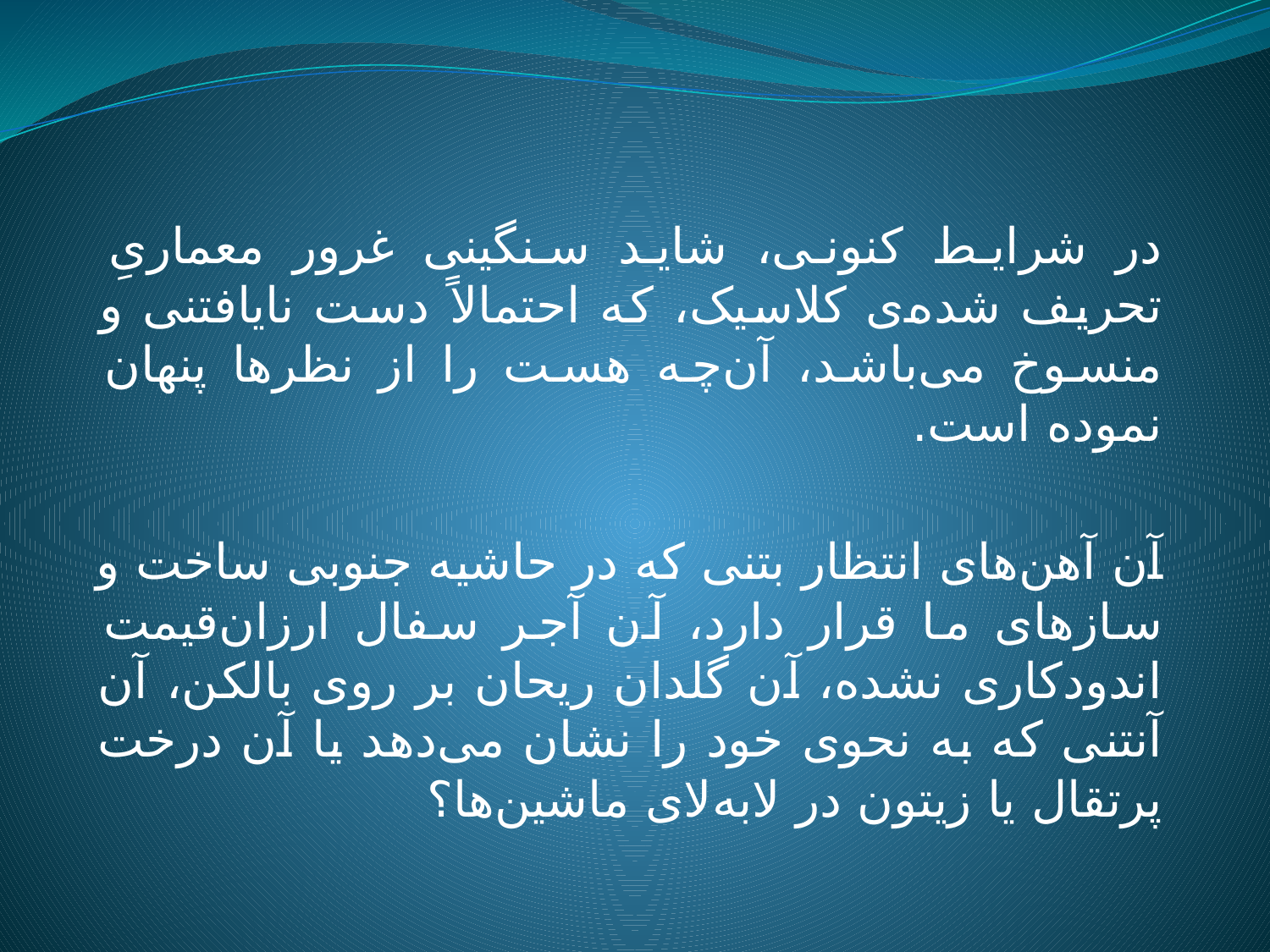

در شرایط کنونی، شاید سنگینی غرور معماریِ تحریف شده‌ی کلاسیک، که احتمالاً دست نایافتنی و منسوخ می‌باشد، آن‌چه هست را از نظرها پنهان نموده است.

آن آهن‌های انتظار بتنی که در حاشیه جنوبی ساخت و سازهای ما قرار دارد، آن آجر سفال ارزان‌قیمت اندودکاری نشده، آن گلدان ریحان بر روی بالکن، آن آنتنی که به نحوی خود را نشان می‌دهد یا آن درخت پرتقال یا زیتون در لابه‌لای ماشین‌ها؟